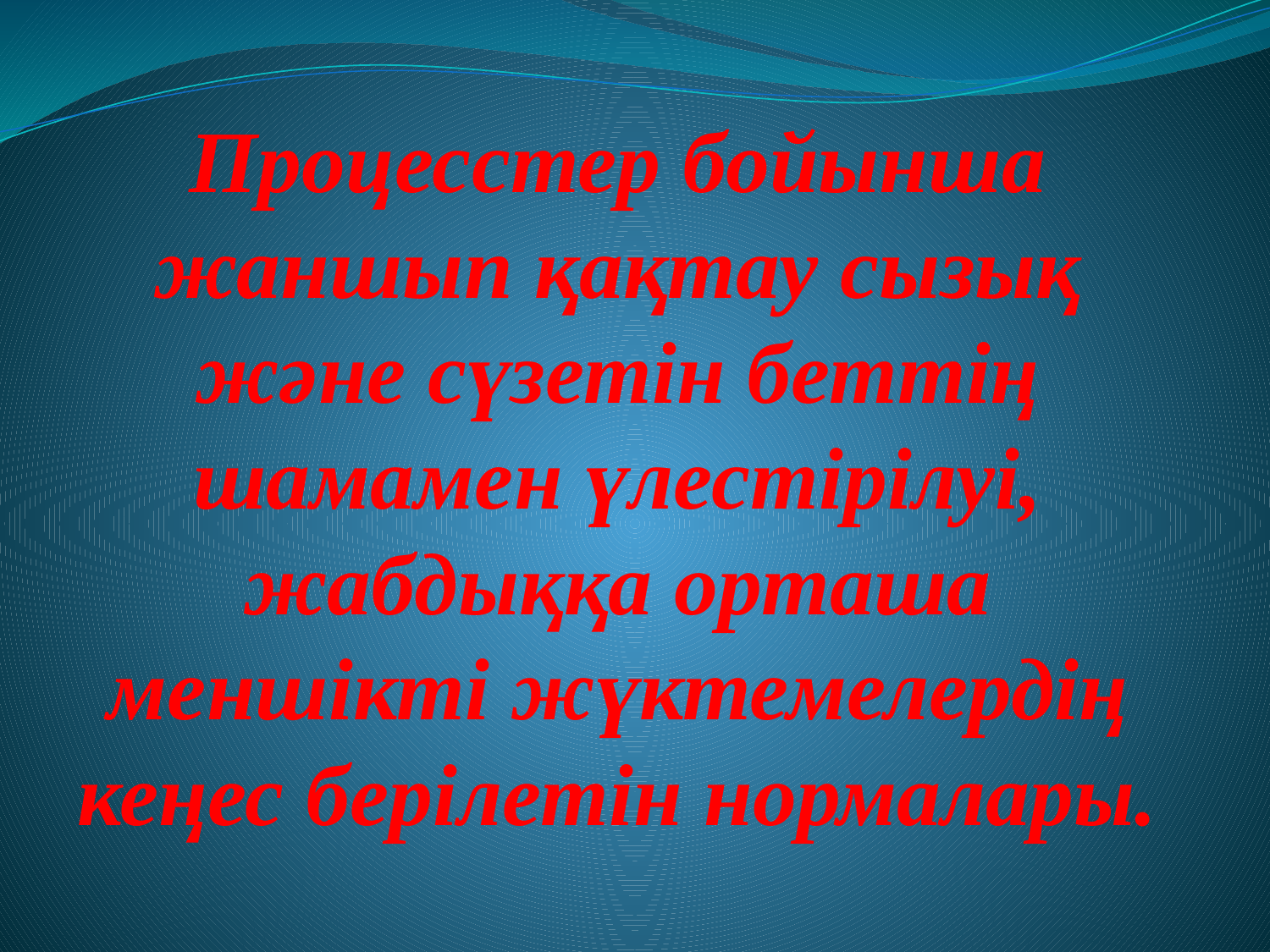

# Процесстер бойынша жаншып қақтау сызық және сүзетiн беттiң шамамен үлестiрiлуi, жабдыққа орташа меншiктi жүктемелердiң кеңес берiлетiн нормалары.